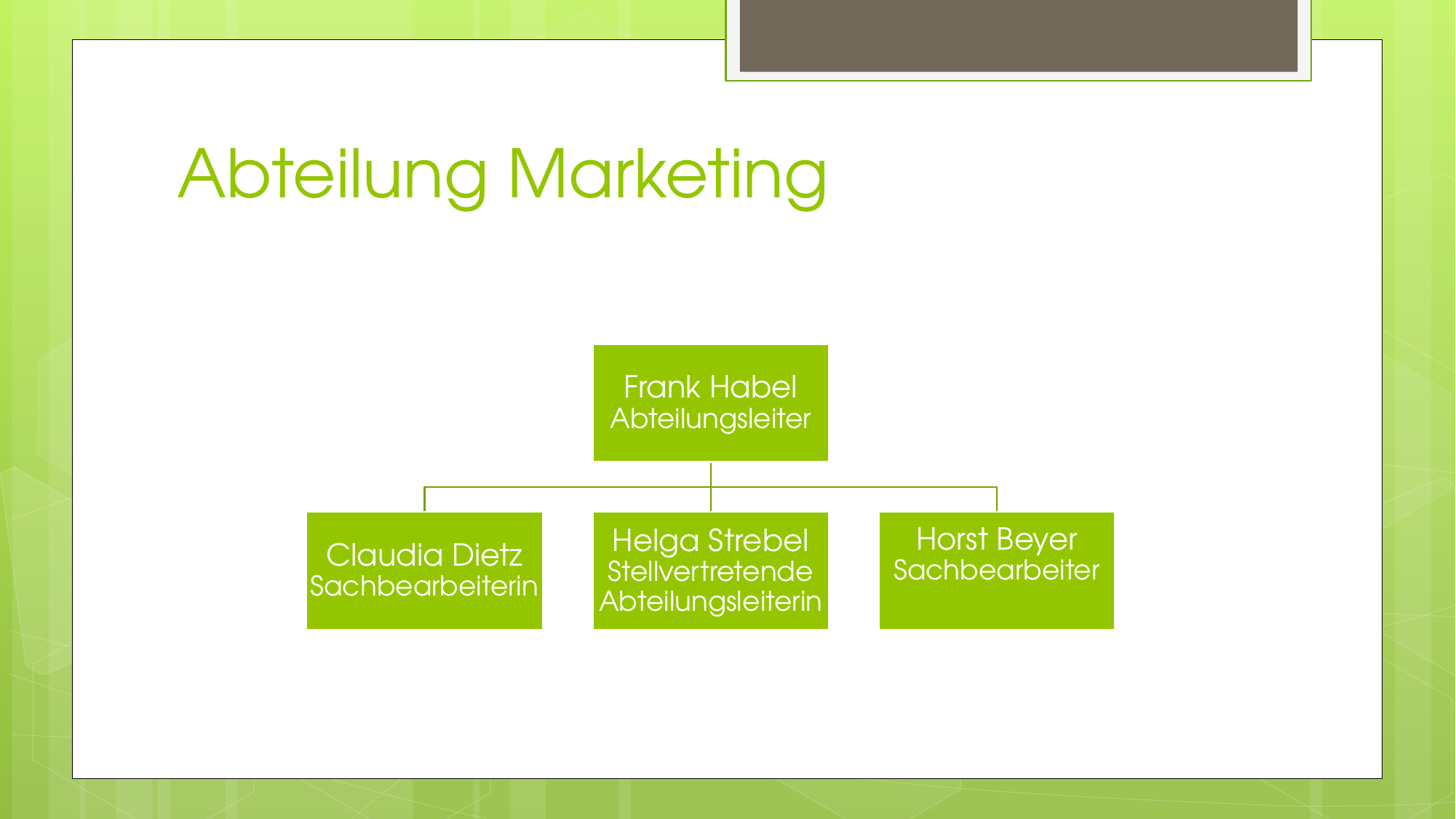

# Abteilung Marketing
Frank Habel Abteilungsleiter
Claudia Dietz Sachbearbeiterin
Helga Strebel Stellvertretende Abteilungsleiterin
Horst Beyer Sachbearbeiter